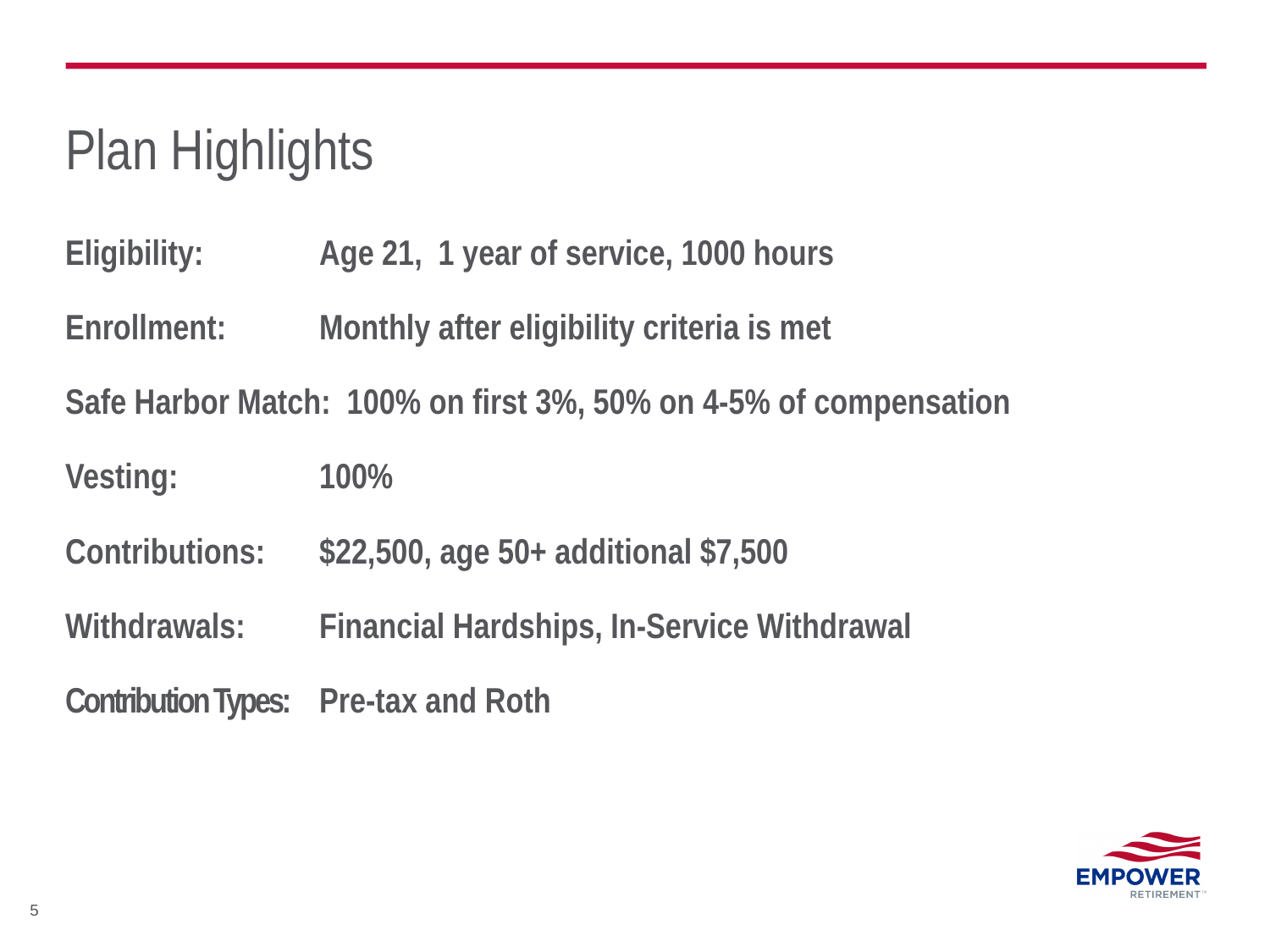

# Plan Highlights
Eligibility:	Age 21,  1 year of service, 1000 hours
Enrollment:	Monthly after eligibility criteria is met
Safe Harbor Match:  100% on first 3%, 50% on 4-5% of compensation
Vesting:		100%
Contributions:	$22,500, age 50+ additional $7,500
Withdrawals:	Financial Hardships, In-Service Withdrawal
Contribution Types:	Pre-tax and Roth